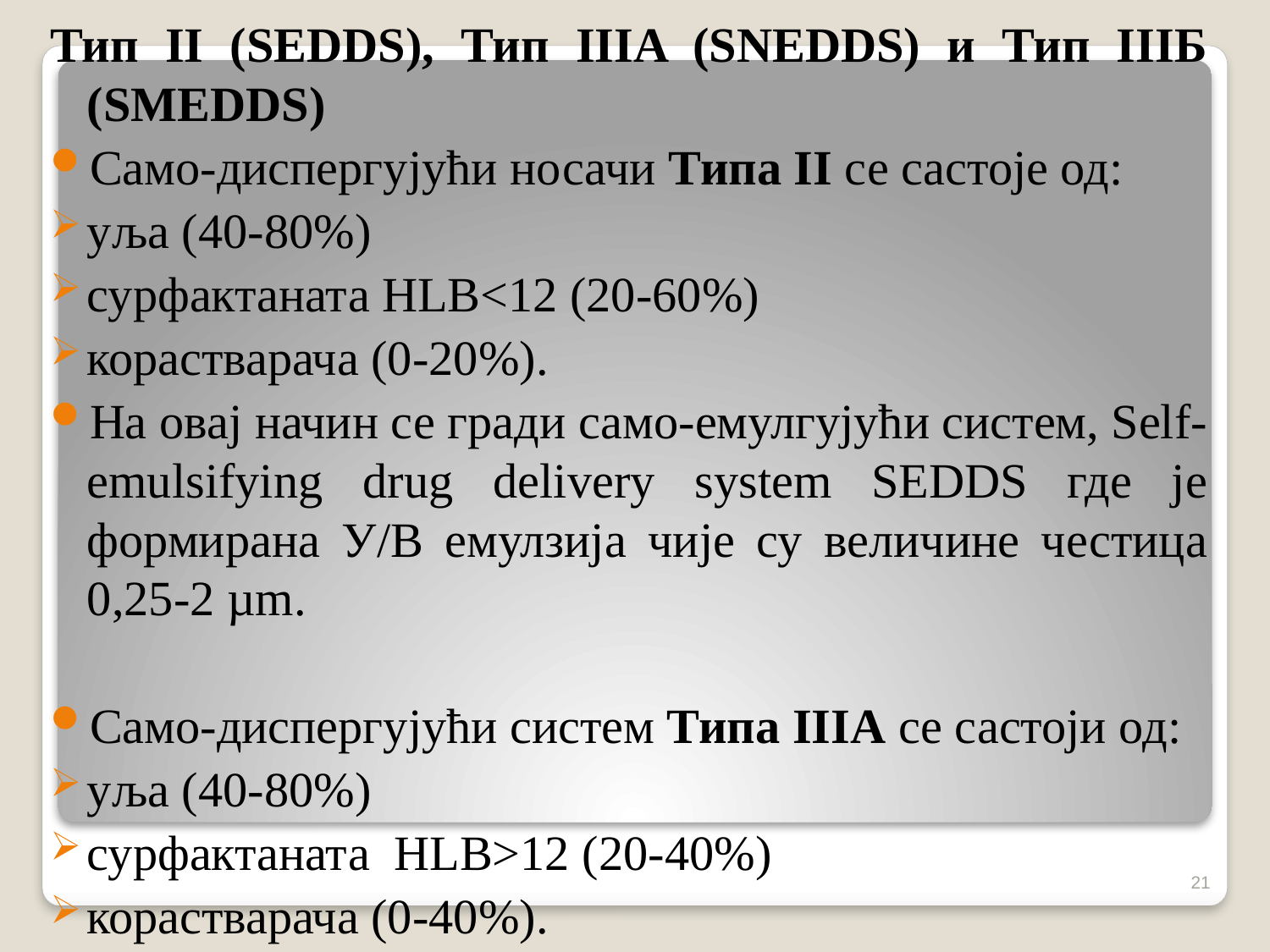

Тип II (SEDDS), Тип IIIA (SNEDDS) и Тип IIIБ (SMEDDS)
Само-диспергујући носачи Типа II се састоје од:
уља (40-80%)
сурфактаната HLB<12 (20-60%)
корастварача (0-20%).
На овај начин се гради само-емулгујући систем, Self-emulsifying drug delivery system SEDDS где је формирана У/В емулзија чије су величине честица 0,25-2 µm.

Само-диспергујући систем Типа IIIA се састоји од:
уља (40-80%)
сурфактаната  HLB>12 (20-40%)
корастварача (0-40%).
21